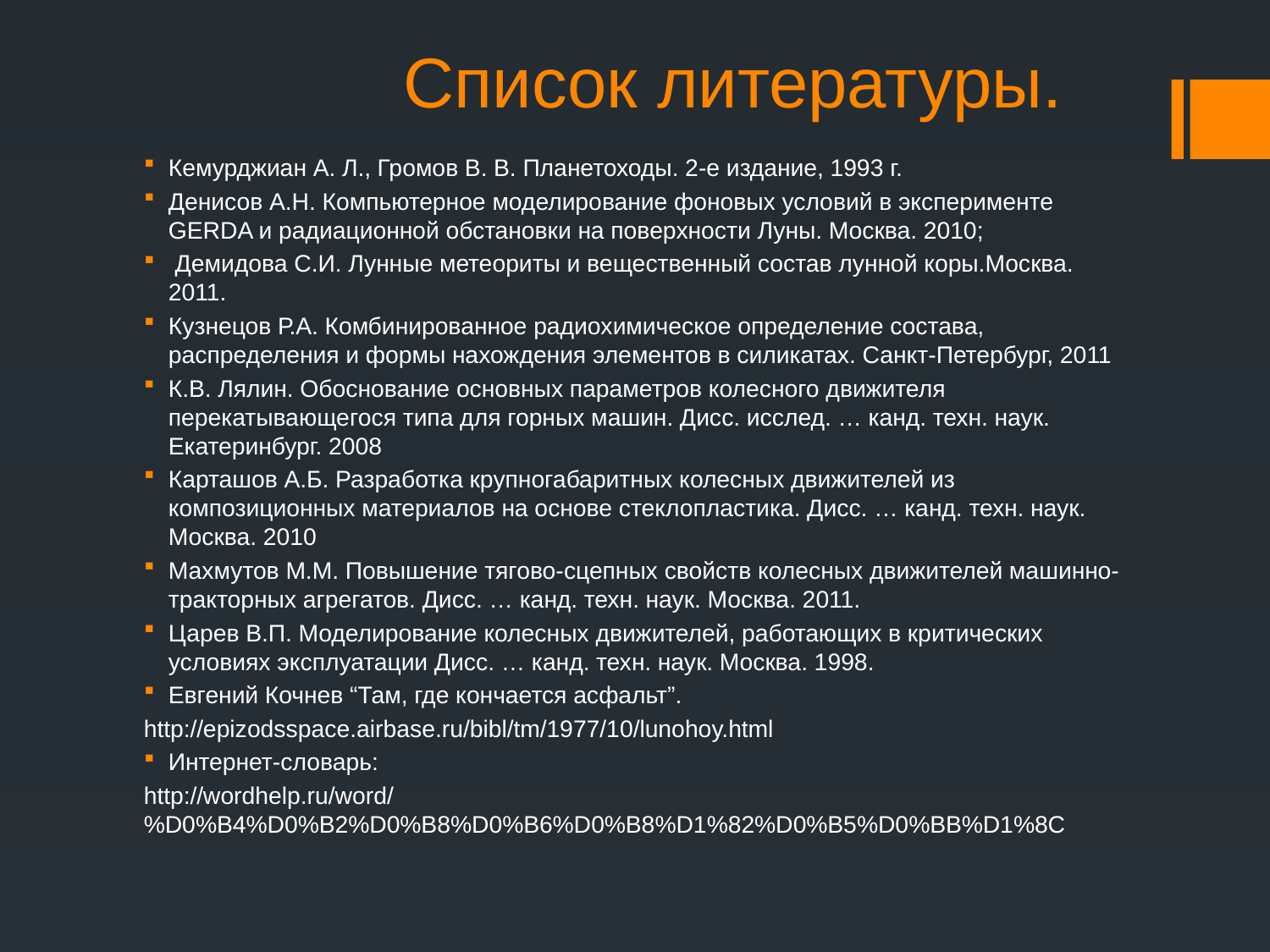

# Список литературы.
Кемурджиан А. Л., Громов В. В. Планетоходы. 2-е издание, 1993 г.
Денисов А.Н. Компьютерное моделирование фоновых условий в эксперименте GERDA и радиационной обстановки на поверхности Луны. Москва. 2010;
 Демидова С.И. Лунные метеориты и вещественный состав лунной коры.Москва. 2011.
Кузнецов Р.А. Комбинированное радиохимическое определение состава, распределения и формы нахождения элементов в силикатах. Санкт-Петербург, 2011
К.В. Лялин. Обоснование основных параметров колесного движителя перекатывающегося типа для горных машин. Дисс. исслед. … канд. техн. наук. Екатеринбург. 2008
Карташов А.Б. Разработка крупногабаритных колесных движителей из композиционных материалов на основе стеклопластика. Дисс. … канд. техн. наук. Москва. 2010
Махмутов М.М. Повышение тягово-сцепных свойств колесных движителей машинно-тракторных агрегатов. Дисс. … канд. техн. наук. Москва. 2011.
Царев В.П. Моделирование колесных движителей, работающих в критических условиях эксплуатации Дисс. … канд. техн. наук. Москва. 1998.
Евгений Кочнев “Там, где кончается асфальт”.
http://epizodsspace.airbase.ru/bibl/tm/1977/10/lunohoy.html
Интернет-словарь:
http://wordhelp.ru/word/%D0%B4%D0%B2%D0%B8%D0%B6%D0%B8%D1%82%D0%B5%D0%BB%D1%8C